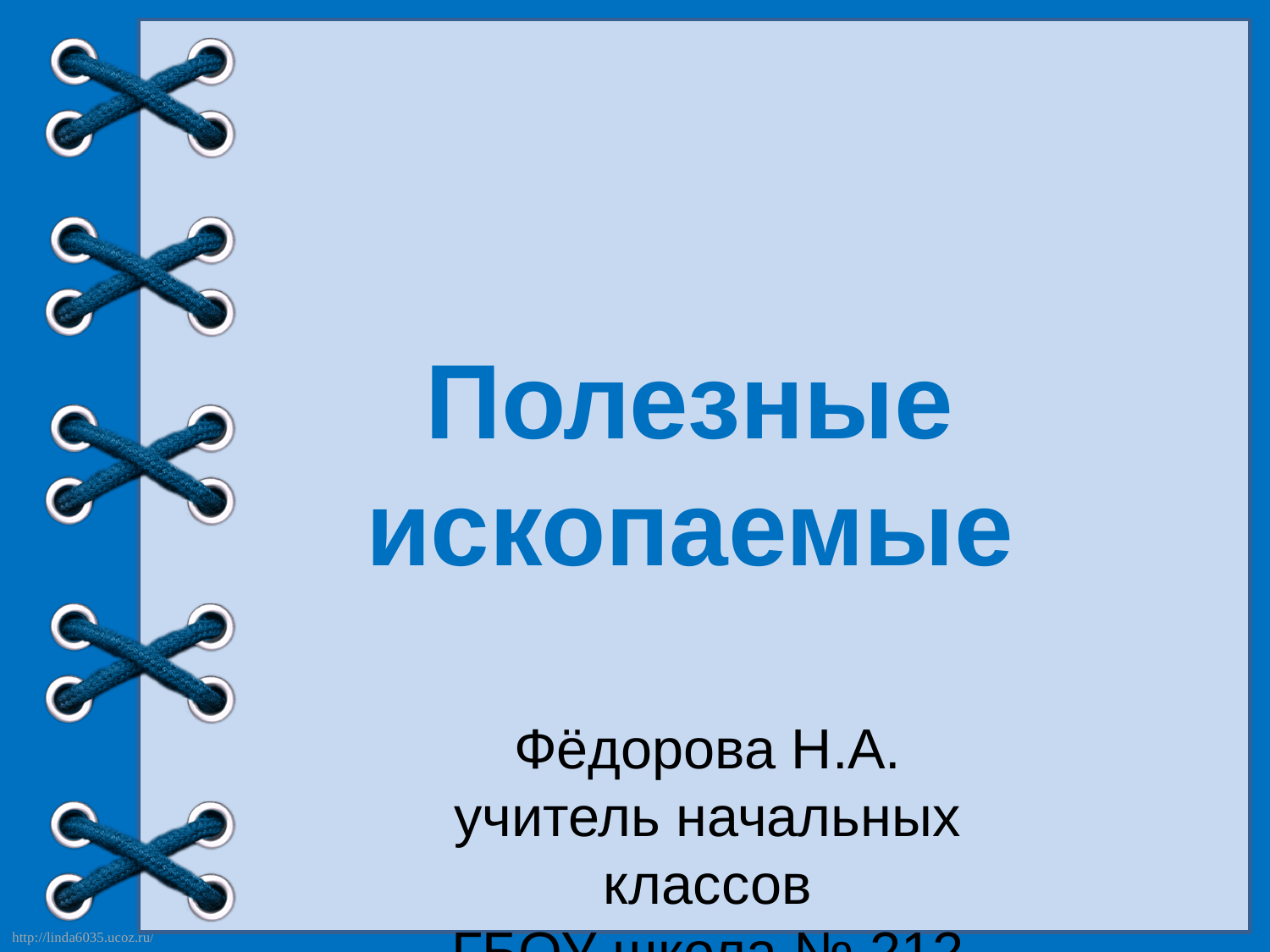

Полезные ископаемые
Фёдорова Н.А.
учитель начальных классов
ГБОУ школа № 212